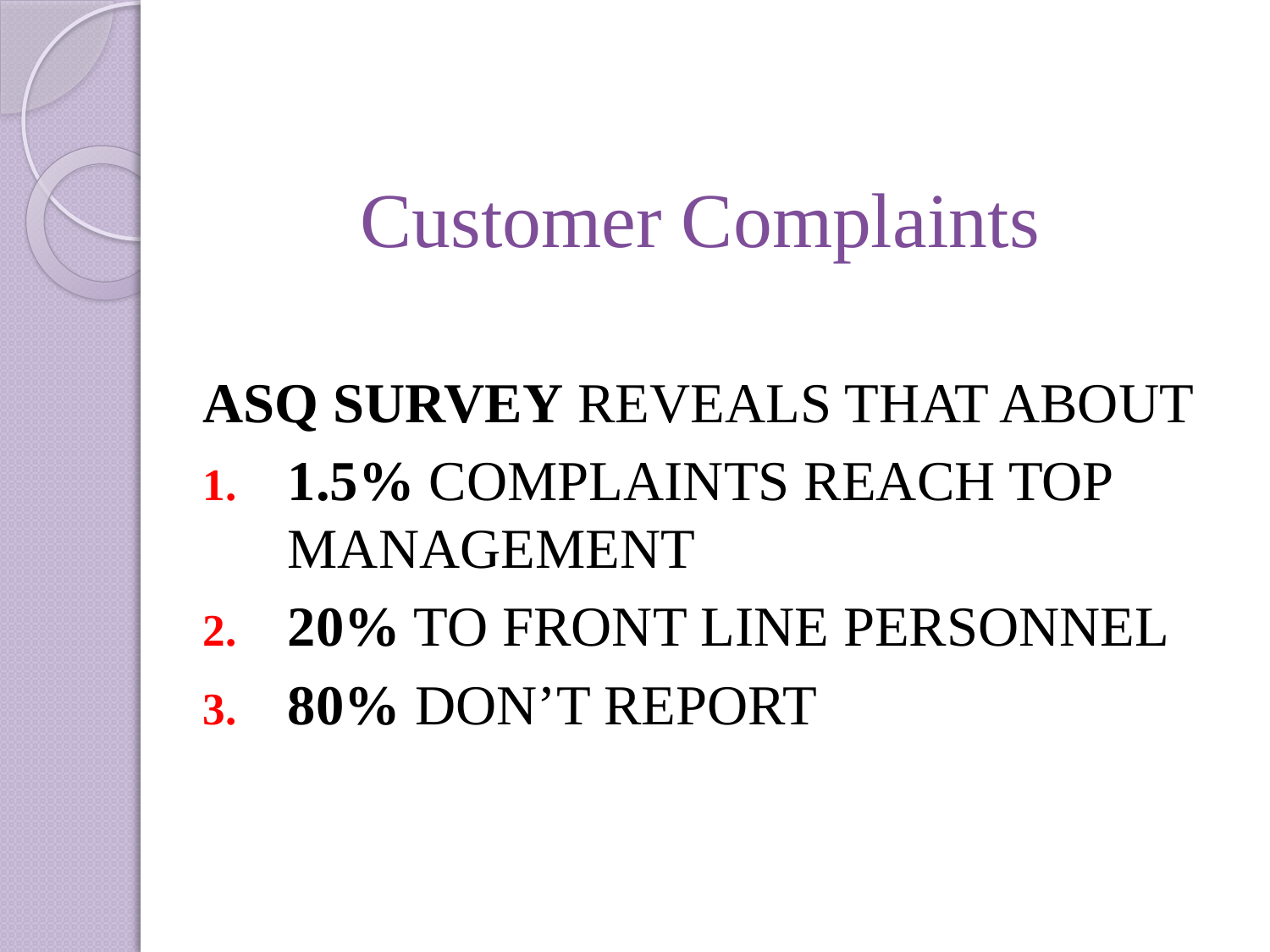

# Customer Complaints
ASQ SURVEY REVEALS THAT ABOUT
1.5% COMPLAINTS REACH TOP MANAGEMENT
20% TO FRONT LINE PERSONNEL
80% DON’T REPORT